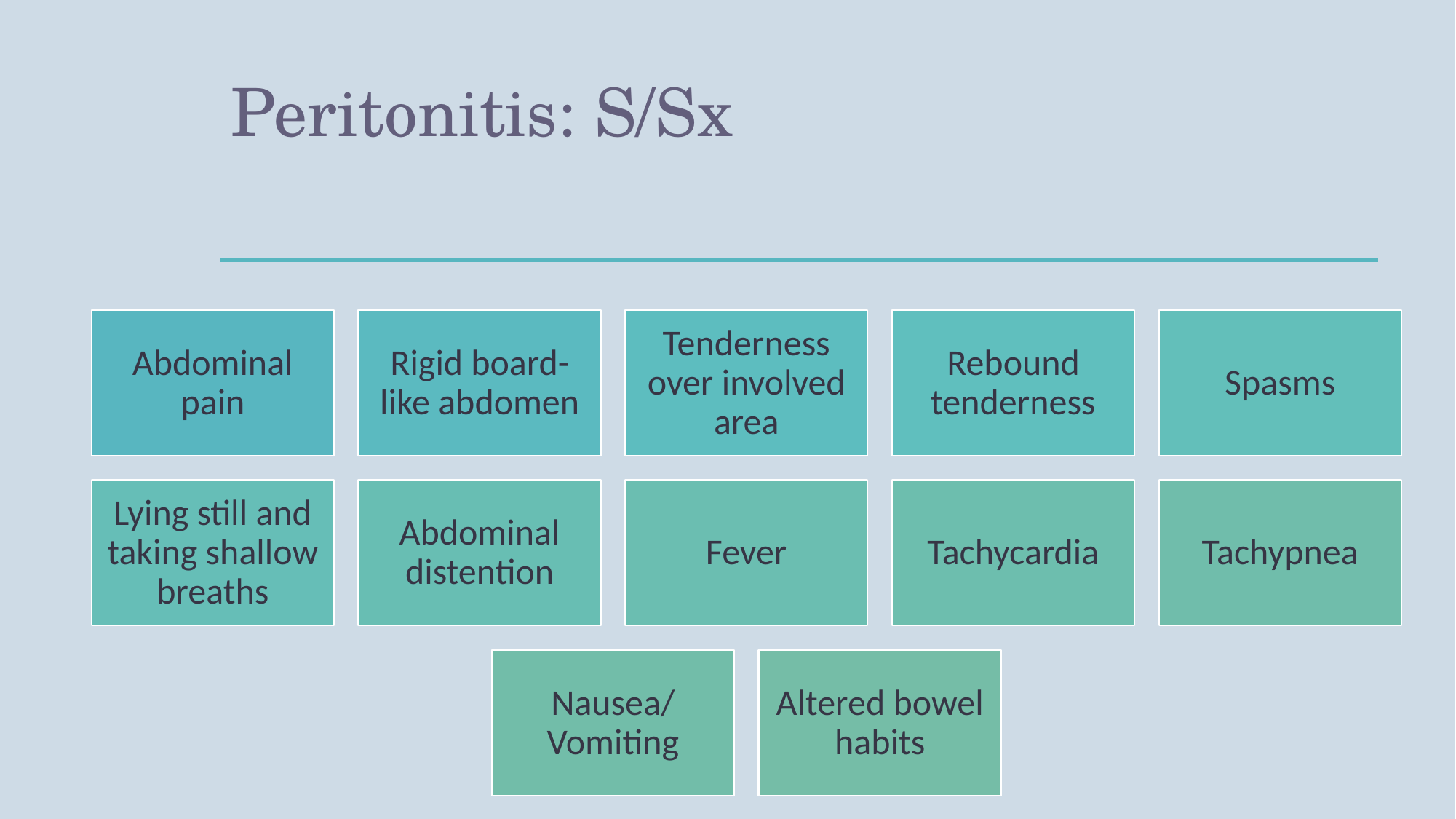

# Peritonitis: S/Sx
Abdominal pain
Rigid board-like abdomen
Tenderness over involved area
Rebound tenderness
Spasms
Lying still and taking shallow breaths
Abdominal distention
Fever
Tachycardia
Tachypnea
Nausea/Vomiting
Altered bowel habits